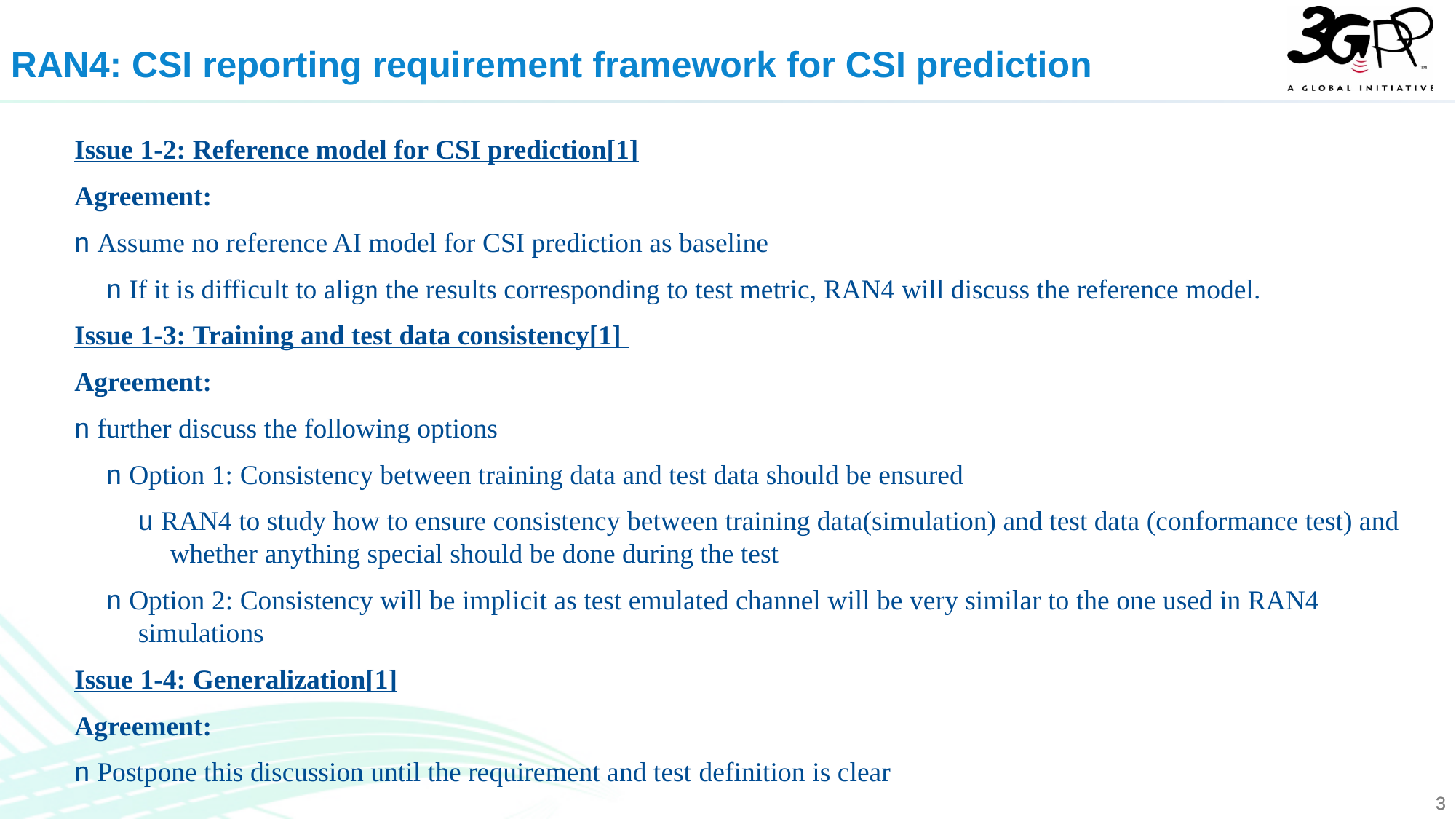

RAN4: CSI reporting requirement framework for CSI prediction
Issue 1-2: Reference model for CSI prediction[1]
Agreement:
n Assume no reference AI model for CSI prediction as baseline
n If it is difficult to align the results corresponding to test metric, RAN4 will discuss the reference model.
Issue 1-3: Training and test data consistency[1]
Agreement:
n further discuss the following options
n Option 1: Consistency between training data and test data should be ensured
u RAN4 to study how to ensure consistency between training data(simulation) and test data (conformance test) and whether anything special should be done during the test
n Option 2: Consistency will be implicit as test emulated channel will be very similar to the one used in RAN4 simulations
Issue 1-4: Generalization[1]
Agreement:
n Postpone this discussion until the requirement and test definition is clear